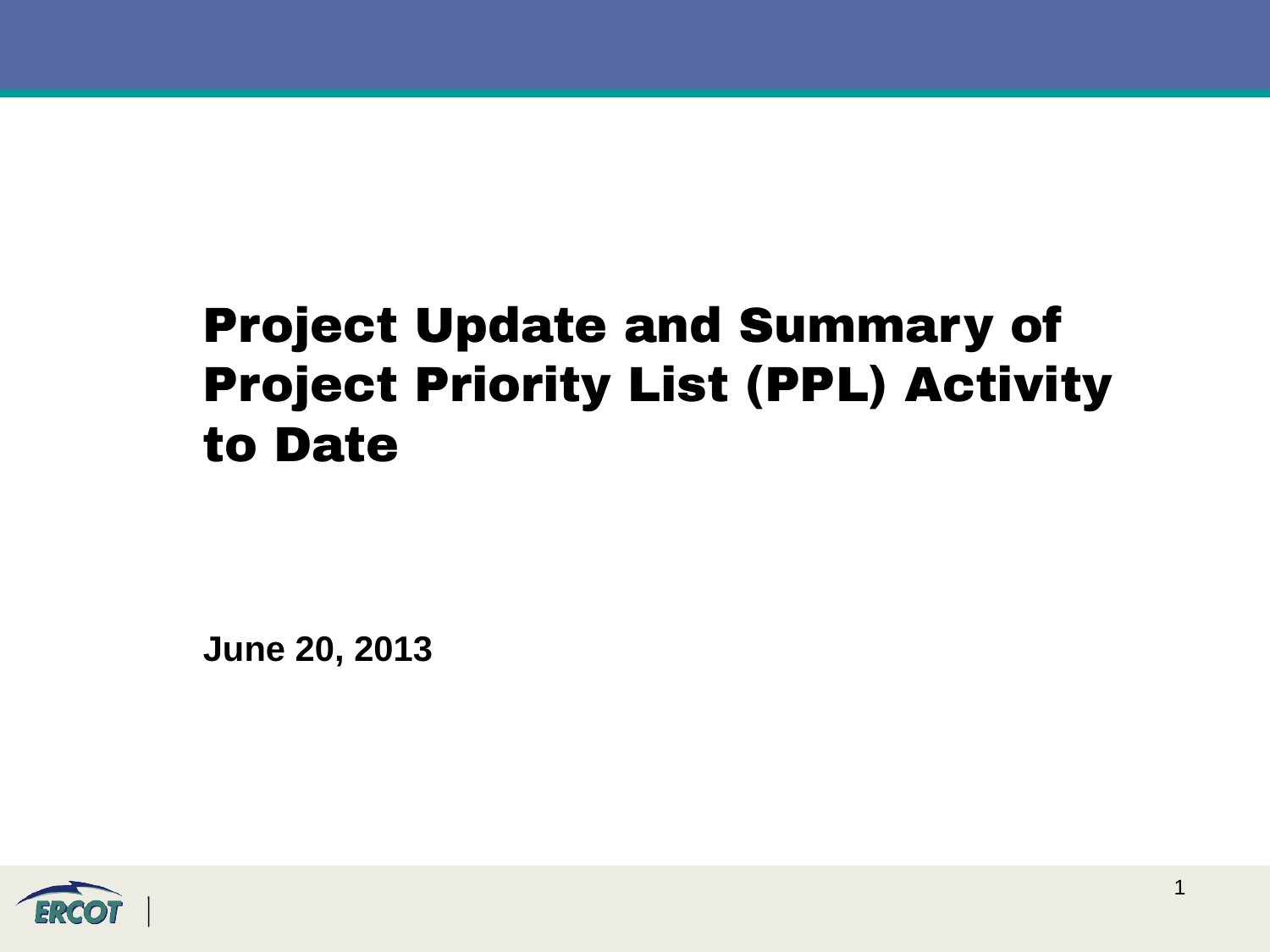

Project Update and Summary of Project Priority List (PPL) Activity to Date

June 20, 2013